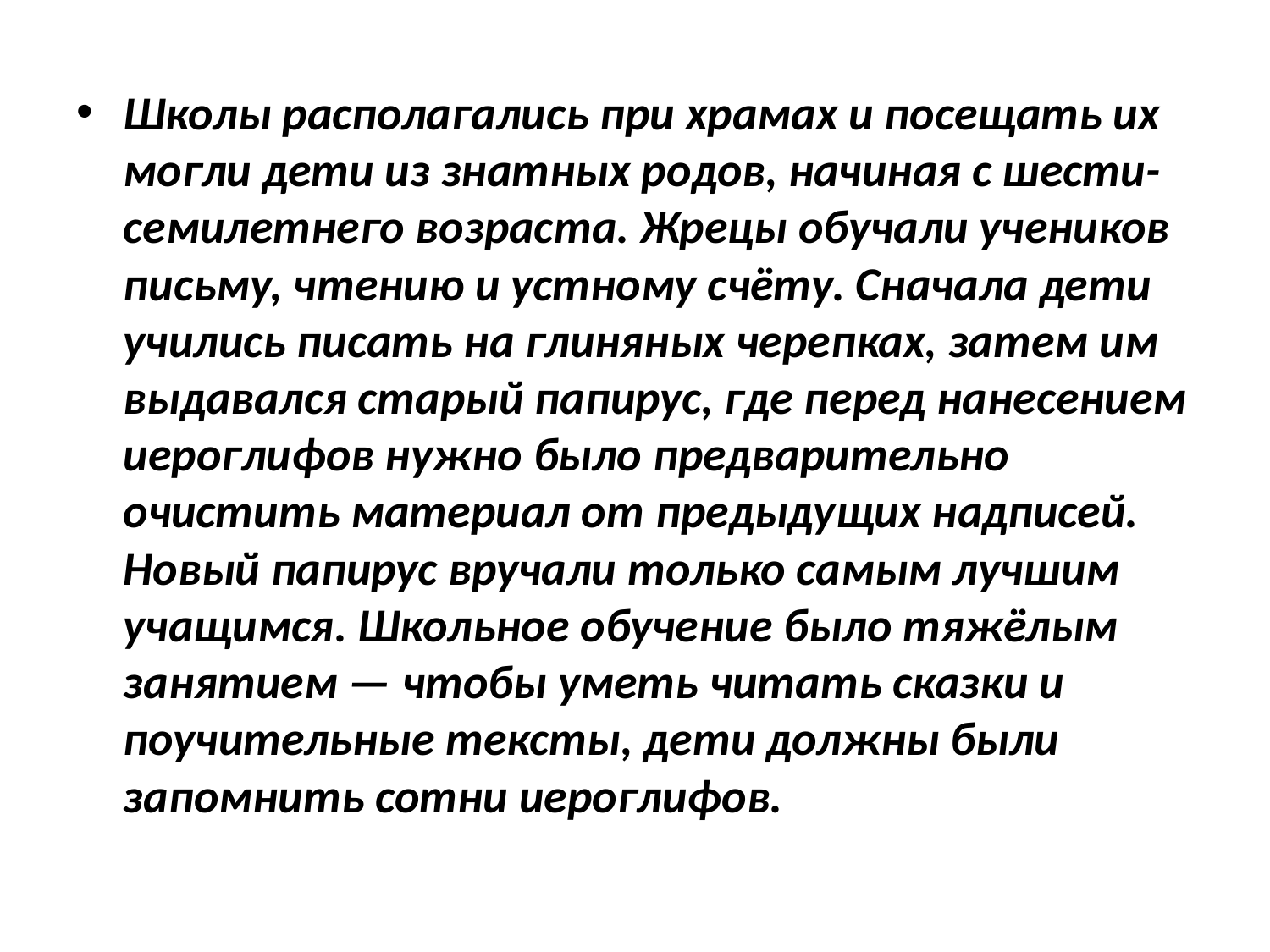

Школы располагались при храмах и посещать их могли дети из знатных родов, начиная с шести-семилетнего возраста. Жрецы обучали учеников письму, чтению и устному счёту. Сначала дети учились писать на глиняных черепках, затем им выдавался старый папирус, где перед нанесением иероглифов нужно было предварительно очистить материал от предыдущих надписей. Новый папирус вручали только самым лучшим учащимся. Школьное обучение было тяжёлым занятием — чтобы уметь читать сказки и поучительные тексты, дети должны были запомнить сотни иероглифов.